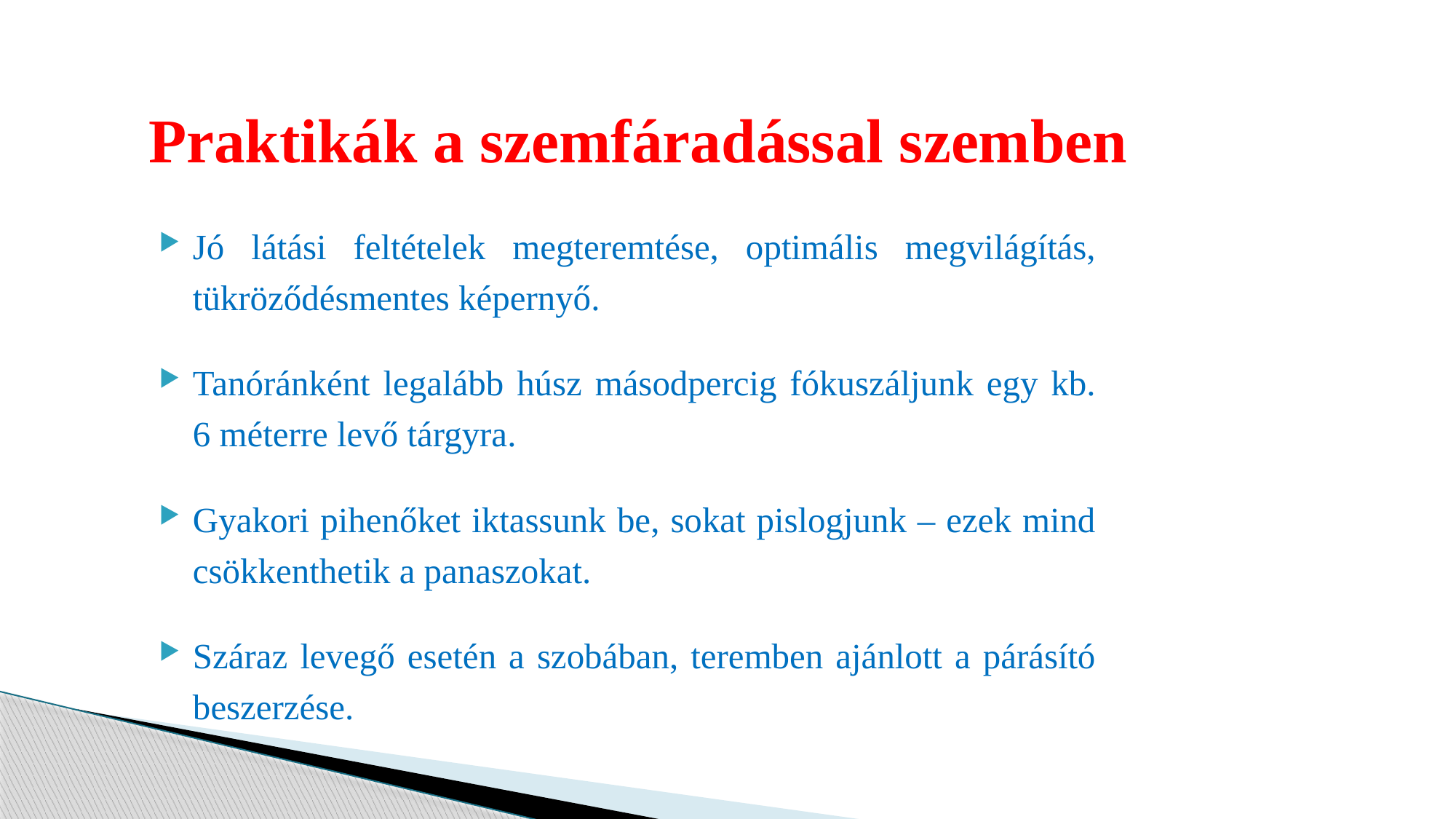

# Praktikák a szemfáradással szemben
Jó látási feltételek megteremtése, optimális megvilágítás, tükröződésmentes képernyő.
Tanóránként legalább húsz másodpercig fókuszáljunk egy kb. 6 méterre levő tárgyra.
Gyakori pihenőket iktassunk be, sokat pislogjunk – ezek mind csökkenthetik a panaszokat.
Száraz levegő esetén a szobában, teremben ajánlott a párásító beszerzése.